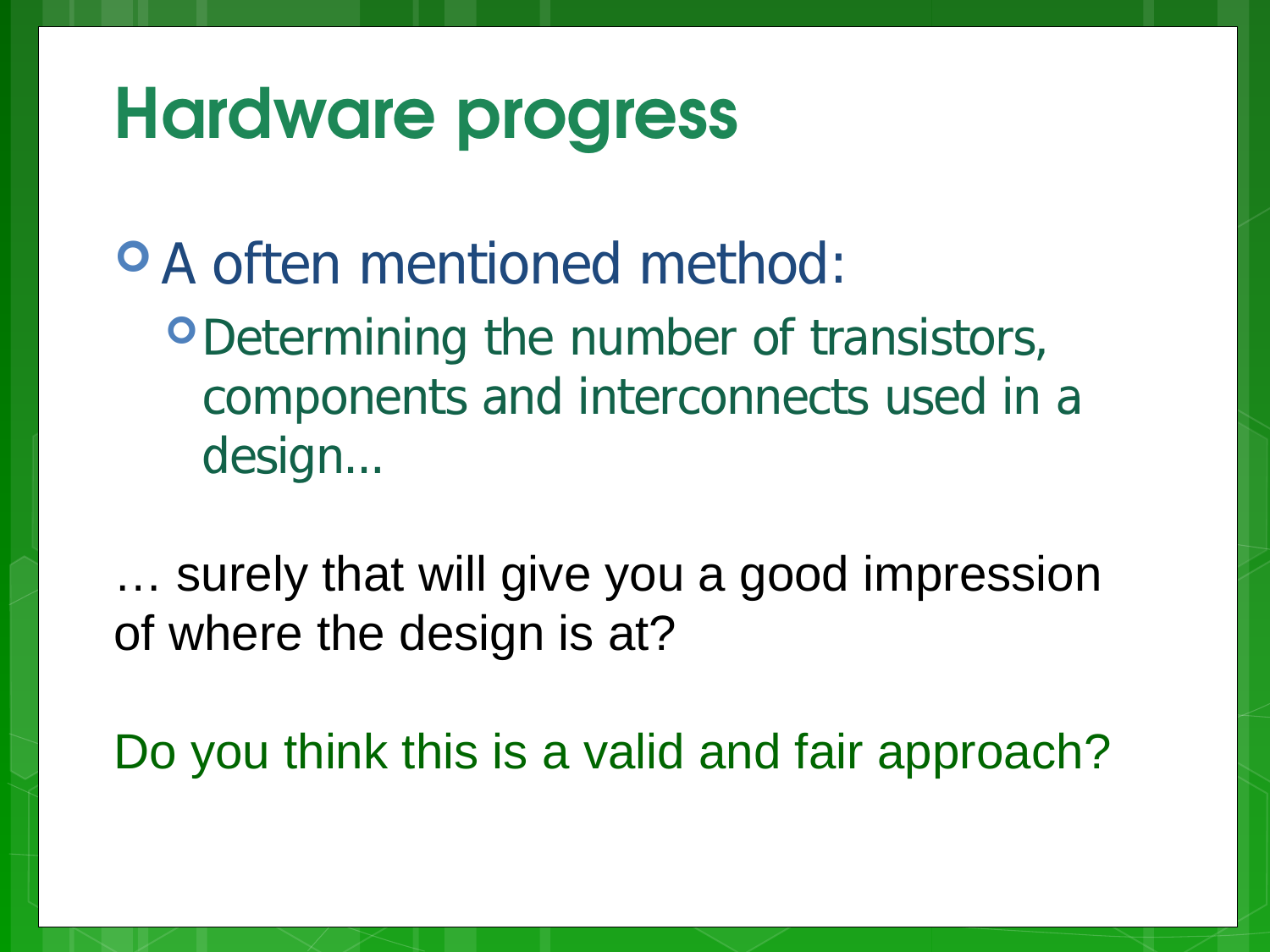

# Hardware progress
A often mentioned method:
Determining the number of transistors, components and interconnects used in a design…
… surely that will give you a good impression of where the design is at?

Do you think this is a valid and fair approach?